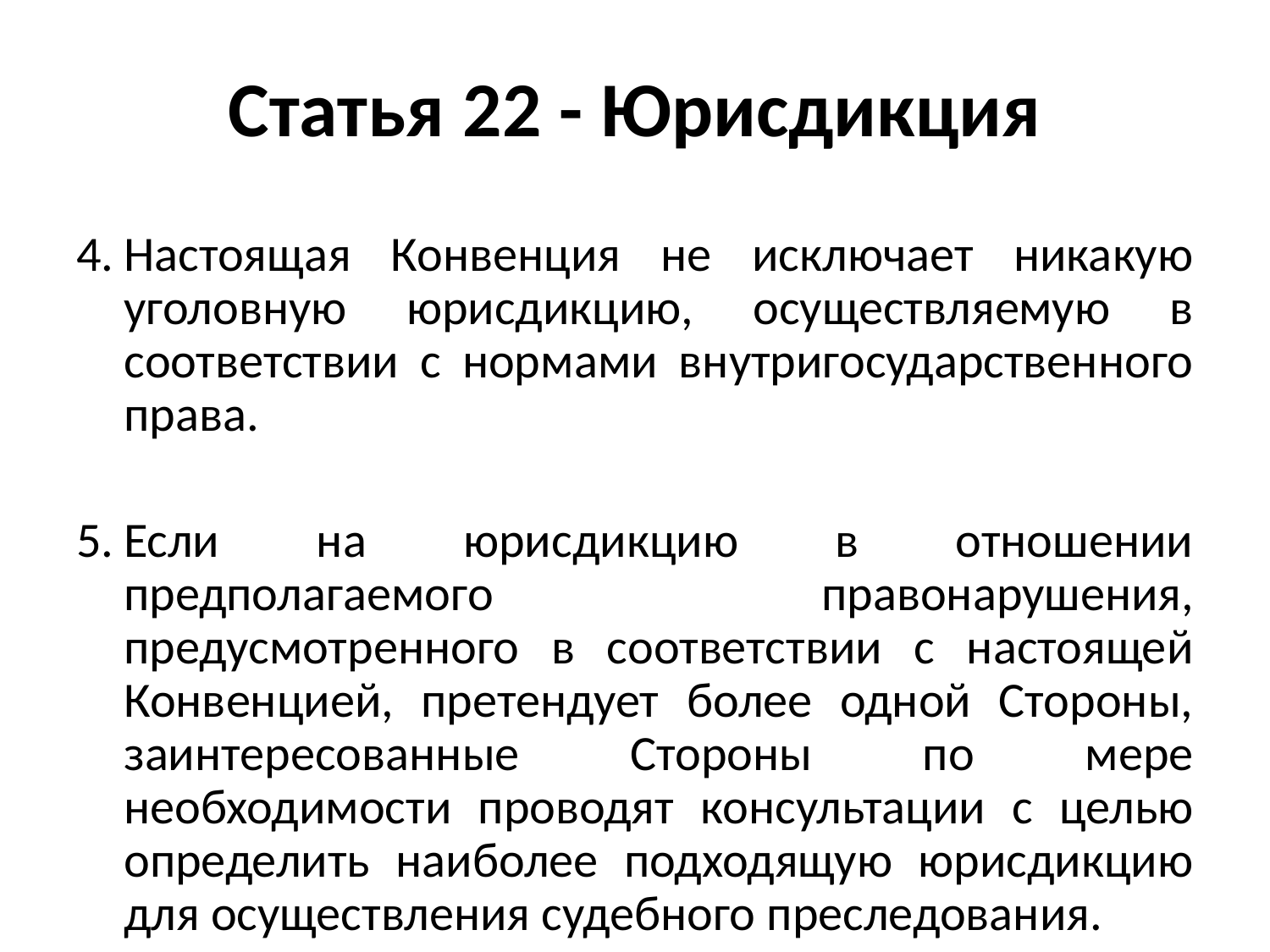

# Статья 22 - Юрисдикция
4.	Настоящая Конвенция не исключает никакую уголовную юрисдикцию, осуществляемую в соответствии с нормами внутригосударственного права.

5.	Если на юрисдикцию в отношении предполагаемого правонарушения, предусмотренного в соответствии с настоящей Конвенцией, претендует более одной Стороны, заинтересованные Стороны по мере необходимости проводят консультации с целью определить наиболее подходящую юрисдикцию для осуществления судебного преследования.